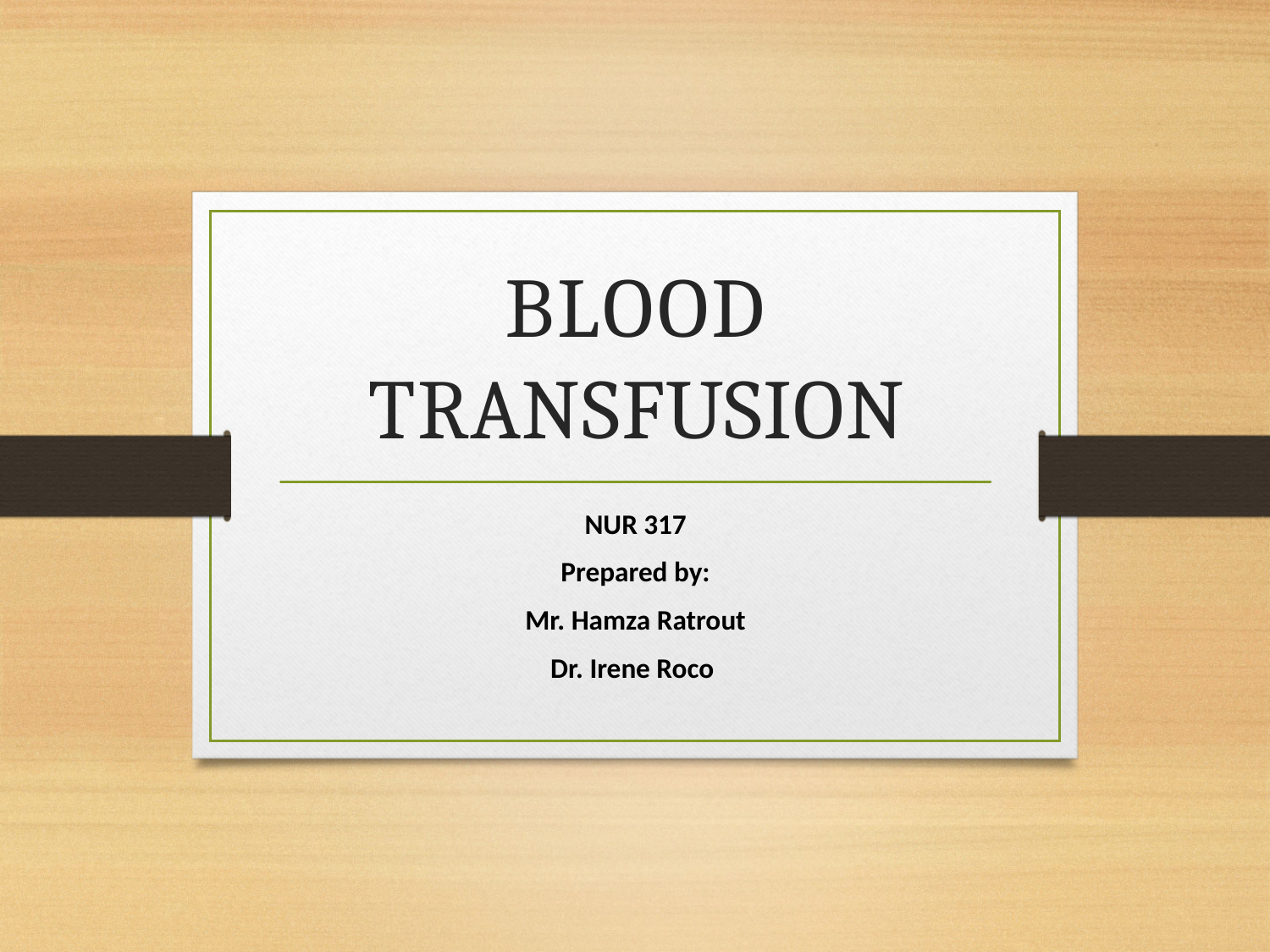

# BLOOD TRANSFUSION
NUR 317
Prepared by:
Mr. Hamza Ratrout
Dr. Irene Roco